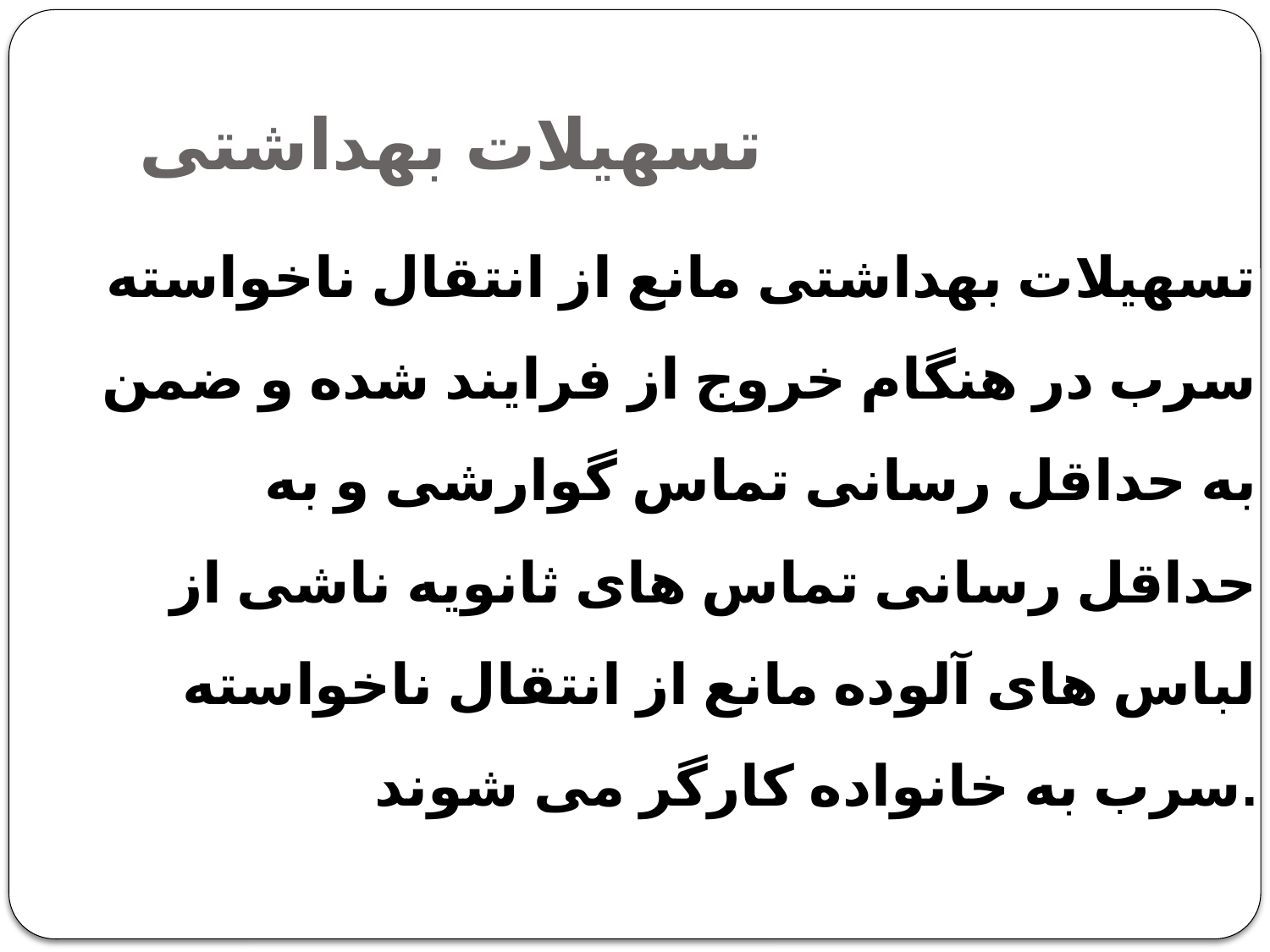

# تسهیلات بهداشتی
تسهیلات بهداشتی مانع از انتقال ناخواسته سرب در هنگام خروج از فرایند شده و ضمن به حداقل رسانی تماس گوارشی و به حداقل رسانی تماس های ثانویه ناشی از لباس های آلوده مانع از انتقال ناخواسته سرب به خانواده کارگر می شوند.